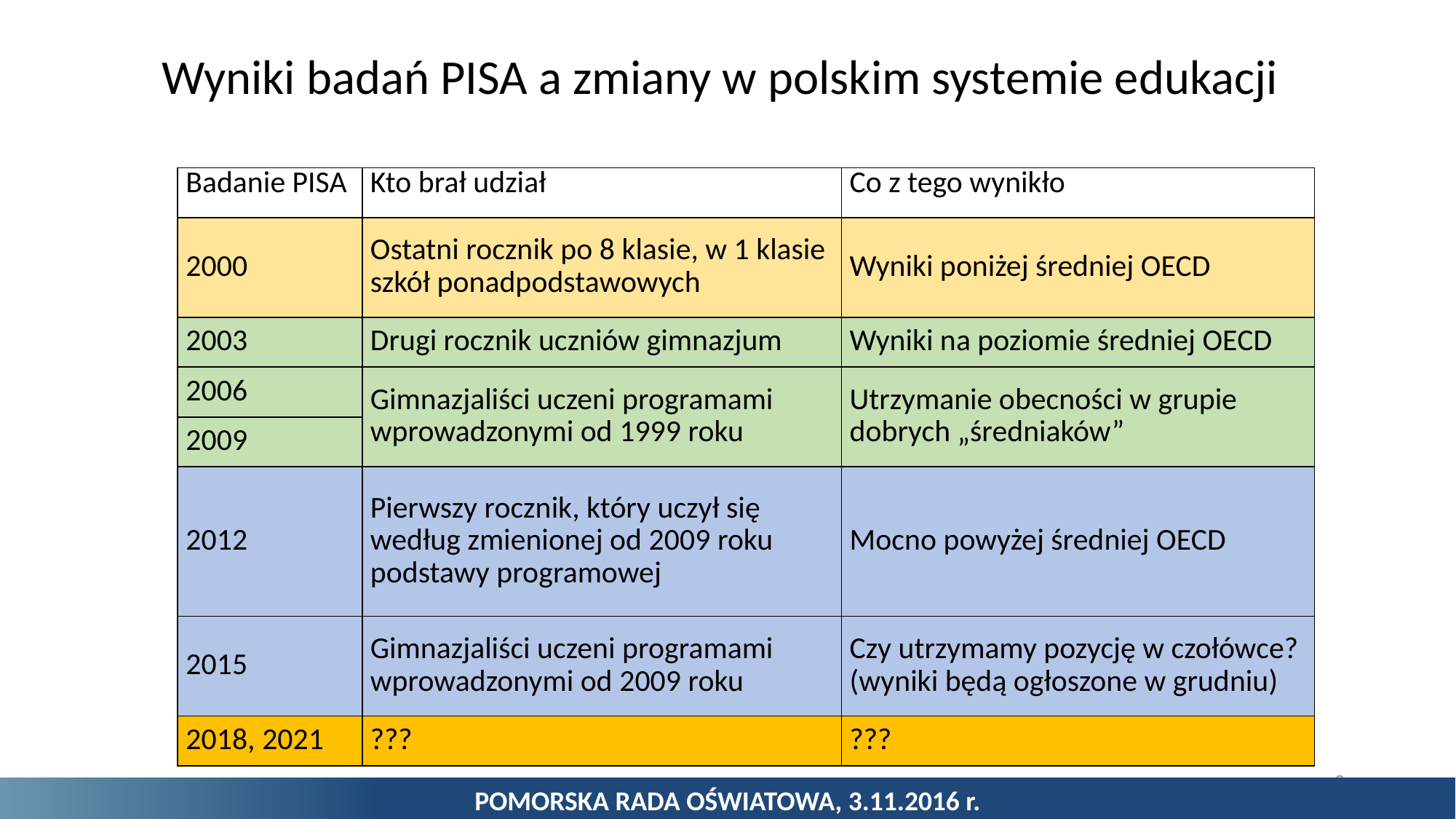

# Wyniki badań PISA a zmiany w polskim systemie edukacji
| Badanie PISA | Kto brał udział | Co z tego wynikło |
| --- | --- | --- |
| 2000 | Ostatni rocznik po 8 klasie, w 1 klasie szkół ponadpodstawowych | Wyniki poniżej średniej OECD |
| 2003 | Drugi rocznik uczniów gimnazjum | Wyniki na poziomie średniej OECD |
| 2006 | Gimnazjaliści uczeni programami wprowadzonymi od 1999 roku | Utrzymanie obecności w grupie dobrych „średniaków” |
| 2009 |  |  |
| 2012 | Pierwszy rocznik, który uczył się według zmienionej od 2009 roku podstawy programowej | Mocno powyżej średniej OECD |
| 2015 | Gimnazjaliści uczeni programami wprowadzonymi od 2009 roku | Czy utrzymamy pozycję w czołówce? (wyniki będą ogłoszone w grudniu) |
| 2018, 2021 | ??? | ??? |
8
POMORSKA RADA OŚWIATOWA, 3.11.2016 r.